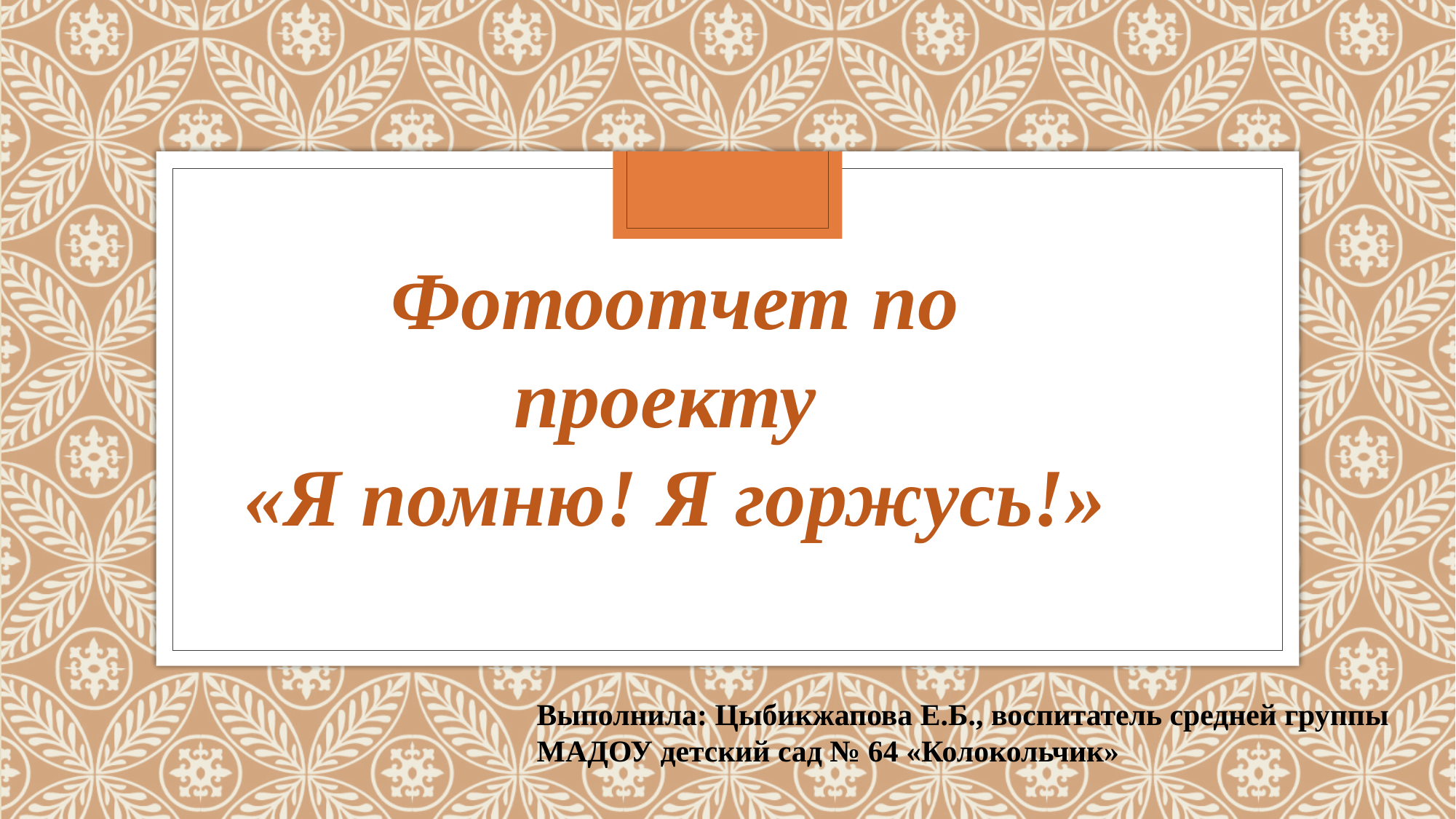

Фотоотчет по проекту
«Я помню! Я горжусь!»
Выполнила: Цыбикжапова Е.Б., воспитатель средней группы
МАДОУ детский сад № 64 «Колокольчик»